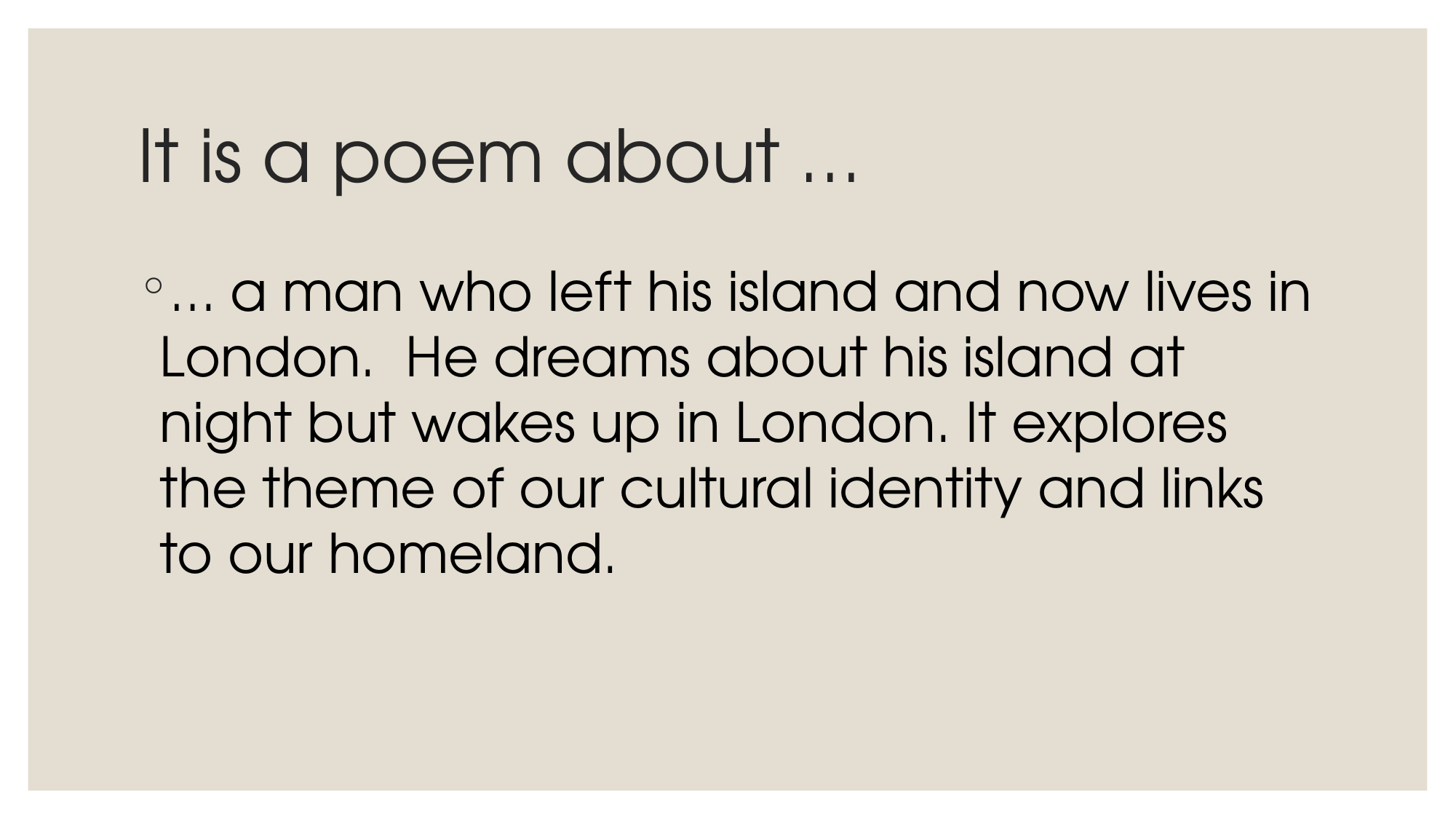

# It is a poem about …
… a man who left his island and now lives in London.  He dreams about his island at night but wakes up in London. It explores the theme of our cultural identity and links to our homeland.